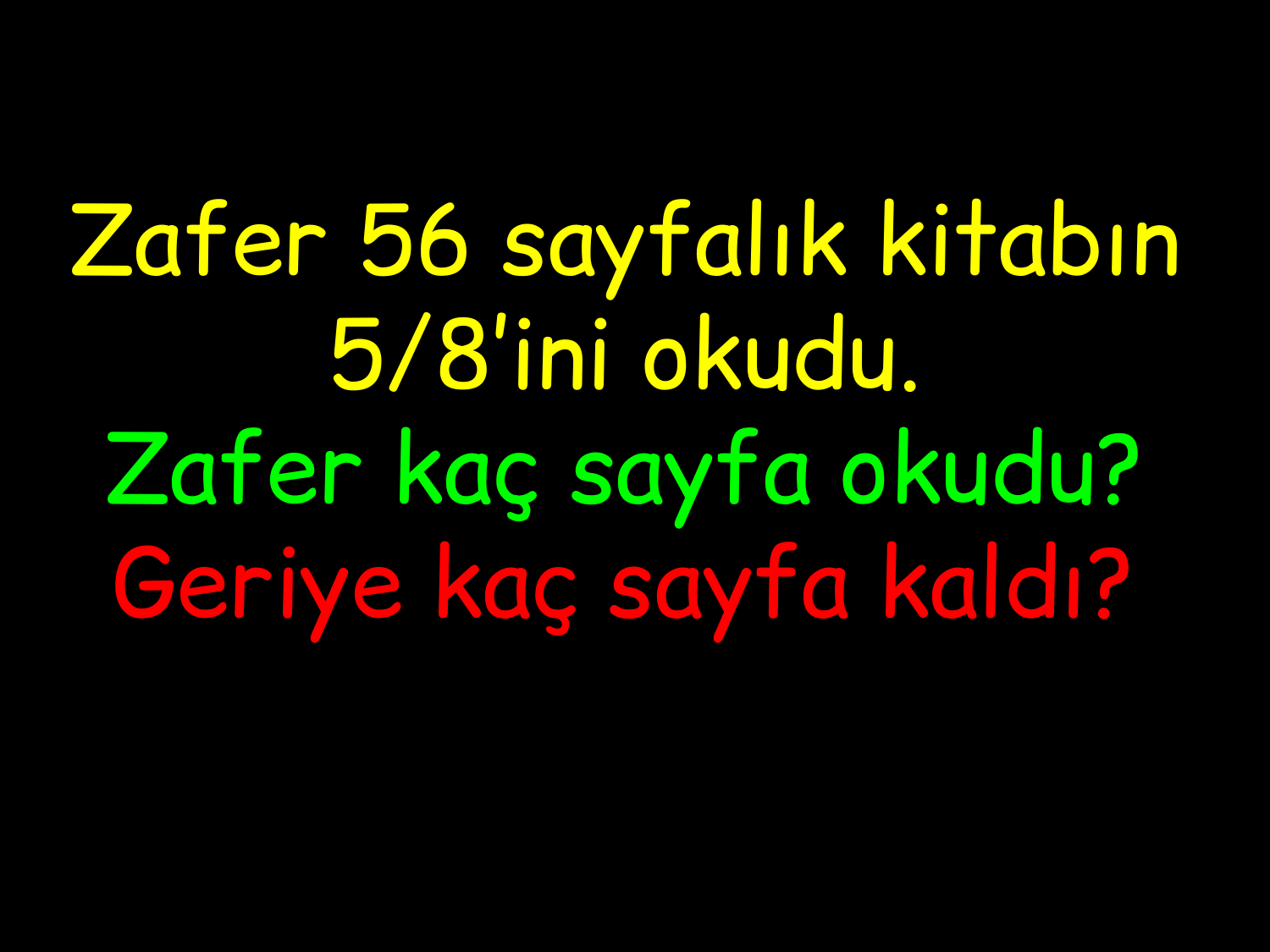

Zafer 56 sayfalık kitabın 5/8’ini okudu.
Zafer kaç sayfa okudu?
Geriye kaç sayfa kaldı?